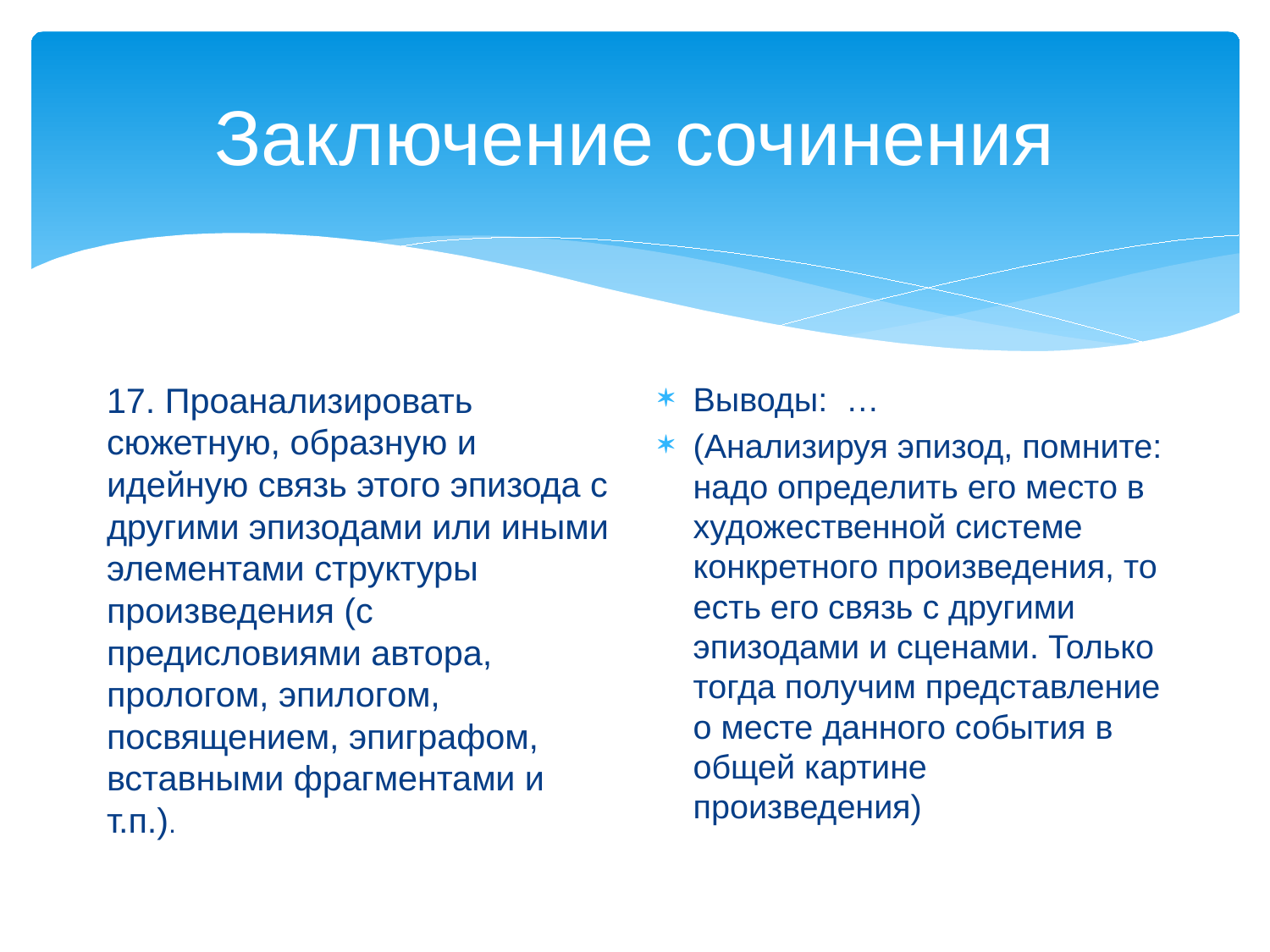

# Заключение сочинения
17. Проанализировать сюжетную, образную и идейную связь этого эпизода с другими эпизодами или иными элементами структуры произведения (с предисловиями автора, прологом, эпилогом, посвящением, эпиграфом, вставными фрагментами и т.п.).

Выводы:  …
(Анализируя эпизод, помните: надо определить его место в художественной системе конкретного произведения, то есть его связь с другими эпизодами и сценами. Только тогда получим представление о месте данного события в общей картине произведения)